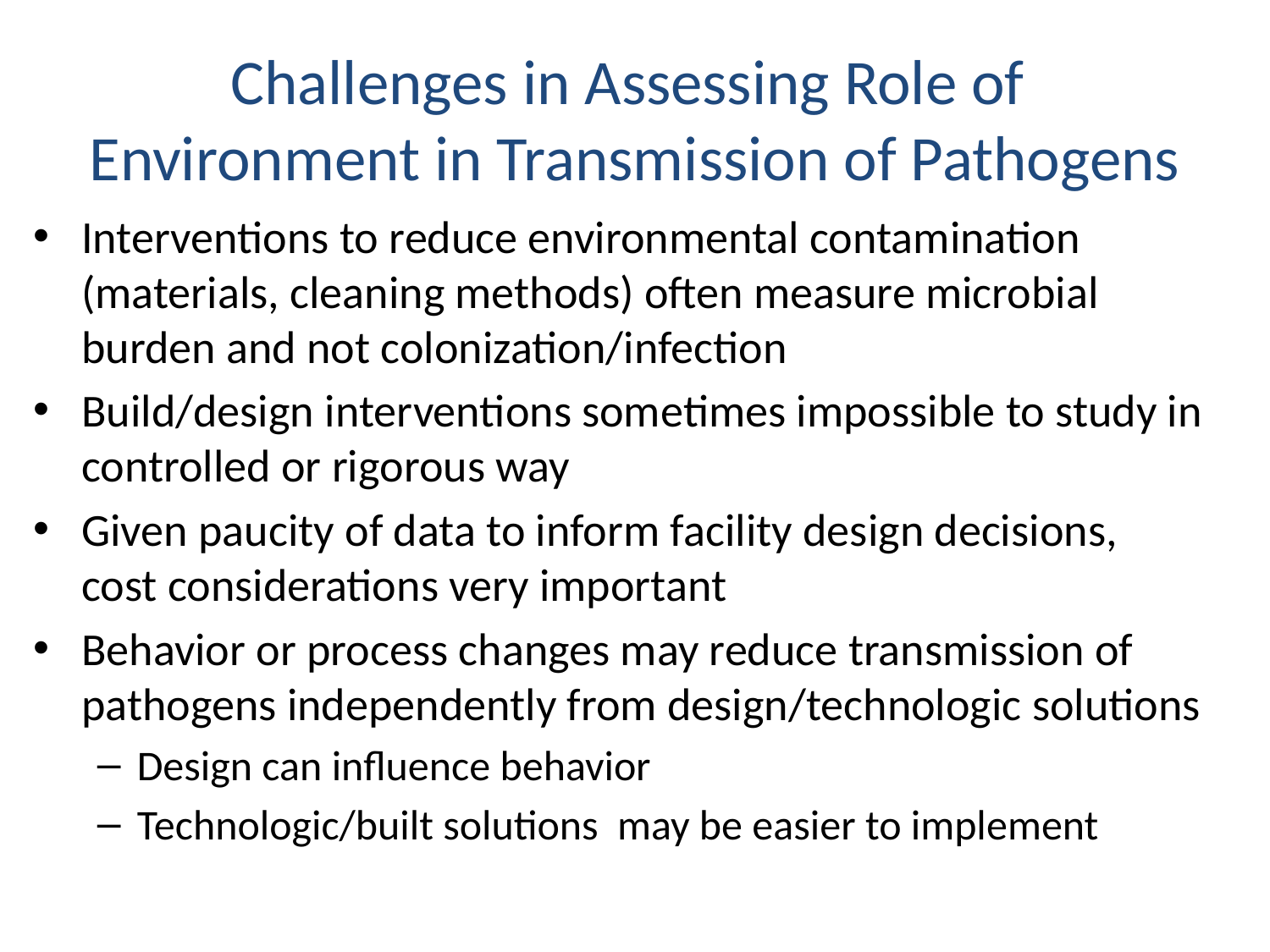

# Challenges in Assessing Role of  Environment in Transmission of Pathogens
Interventions to reduce environmental contamination (materials, cleaning methods) often measure microbial burden and not colonization/infection
Build/design interventions sometimes impossible to study in controlled or rigorous way
Given paucity of data to inform facility design decisions, cost considerations very important
Behavior or process changes may reduce transmission of pathogens independently from design/technologic solutions
Design can influence behavior
Technologic/built solutions  may be easier to implement

m